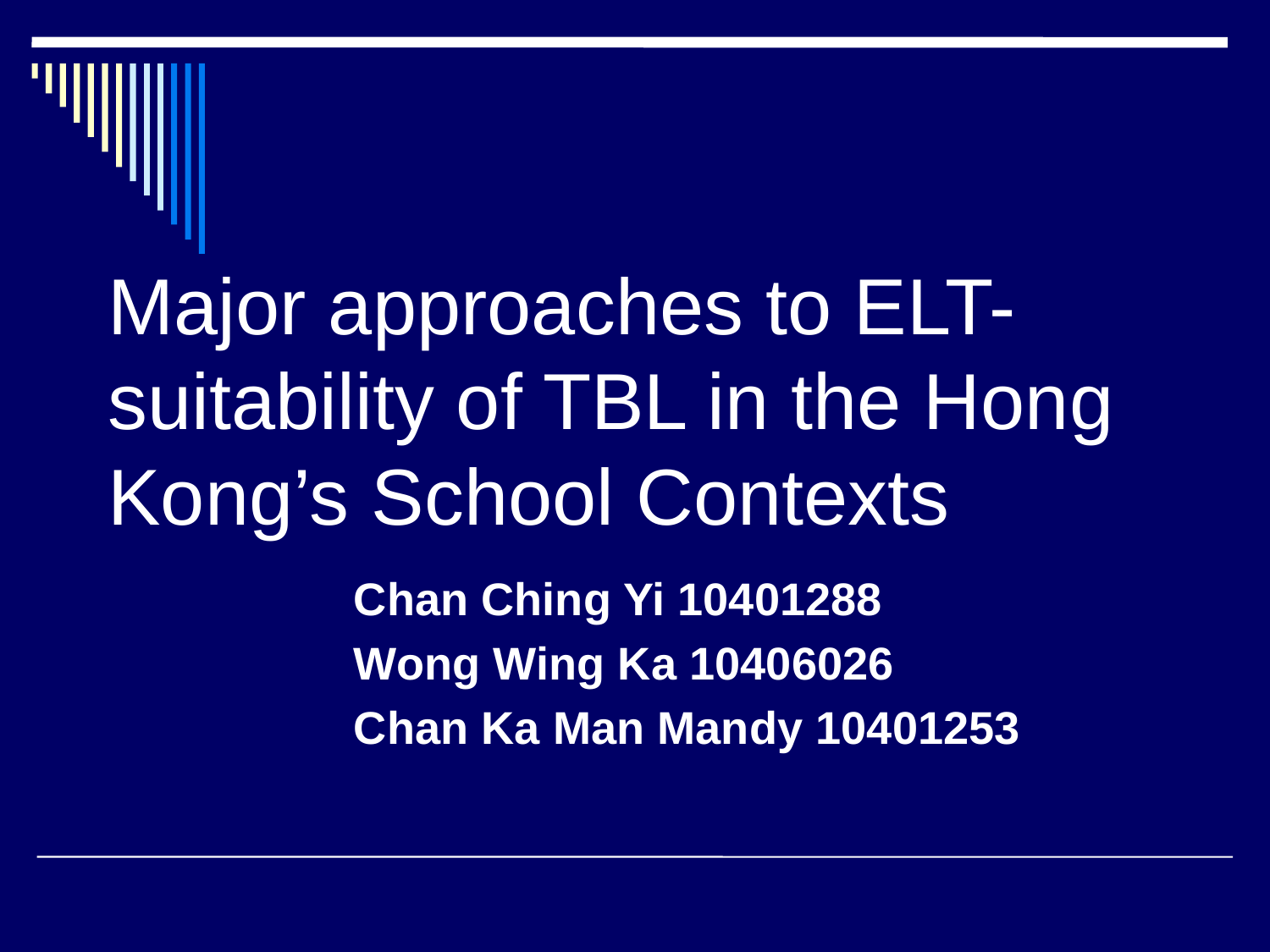

Major approaches to ELT-
suitability of TBL in the Hong Kong’s School Contexts
Chan Ching Yi 10401288
Wong Wing Ka 10406026
Chan Ka Man Mandy 10401253